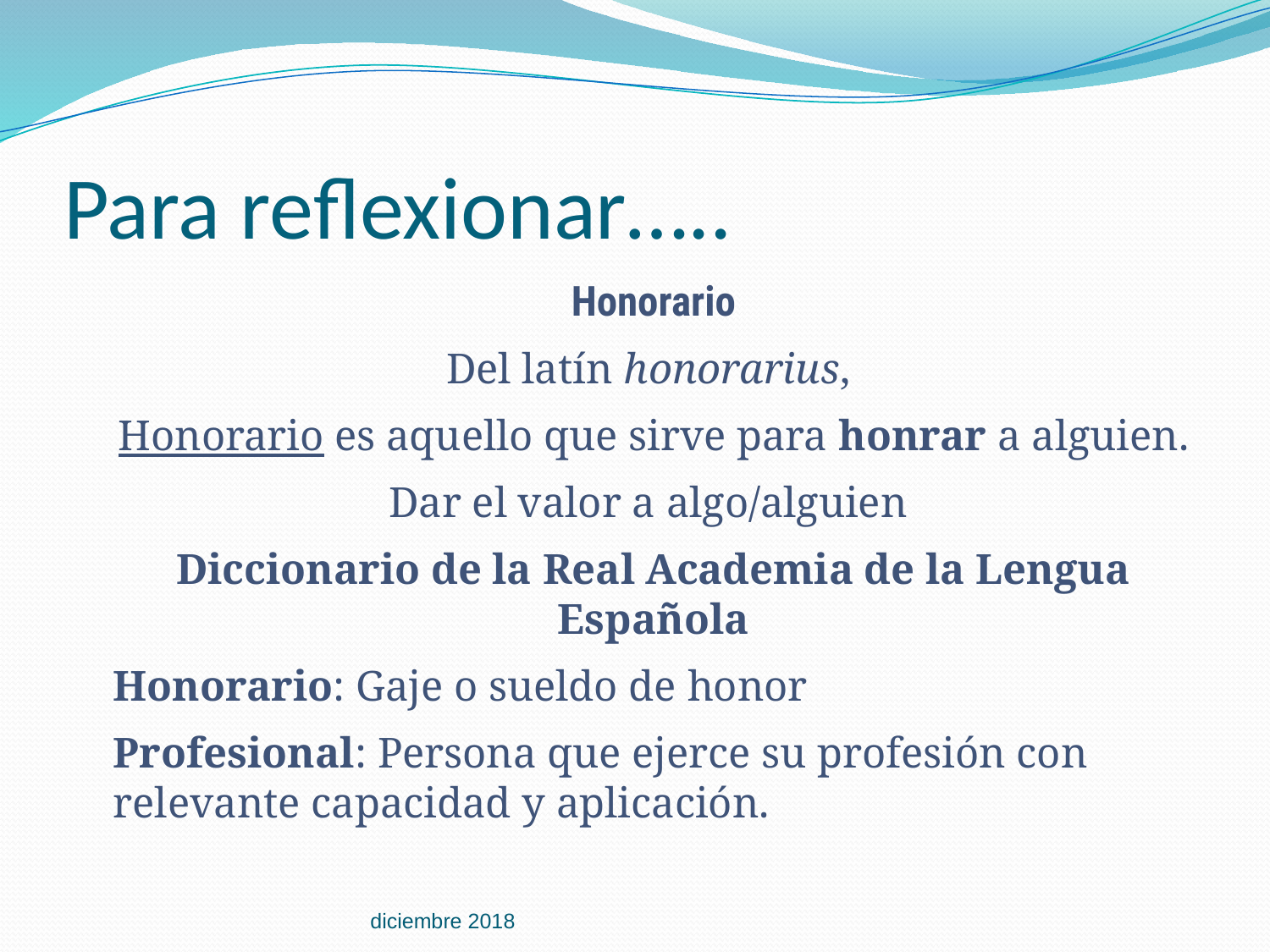

# Para reflexionar…..
Honorario
Del latín honorarius,
Honorario es aquello que sirve para honrar a alguien.
Dar el valor a algo/alguien
Diccionario de la Real Academia de la Lengua Española
Honorario: Gaje o sueldo de honor
Profesional: Persona que ejerce su profesión con relevante capacidad y aplicación.
diciembre 2018